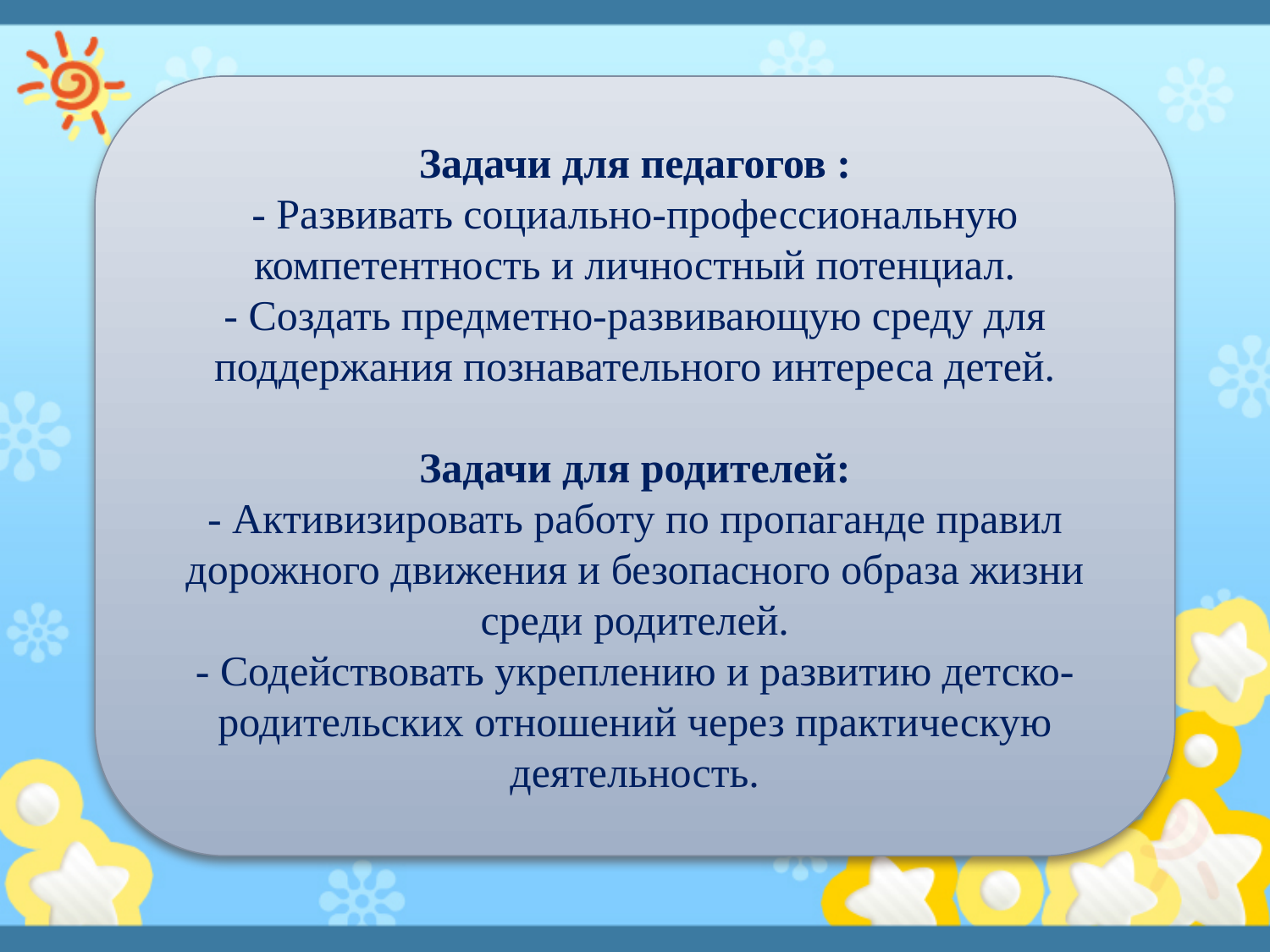

Задачи для педагогов :
- Развивать социально-профессиональную компетентность и личностный потенциал.
- Создать предметно-развивающую среду для поддержания познавательного интереса детей.

Задачи для родителей:
- Активизировать работу по пропаганде правил дорожного движения и безопасного образа жизни среди родителей.
- Содействовать укреплению и развитию детско-родительских отношений через практическую деятельность.